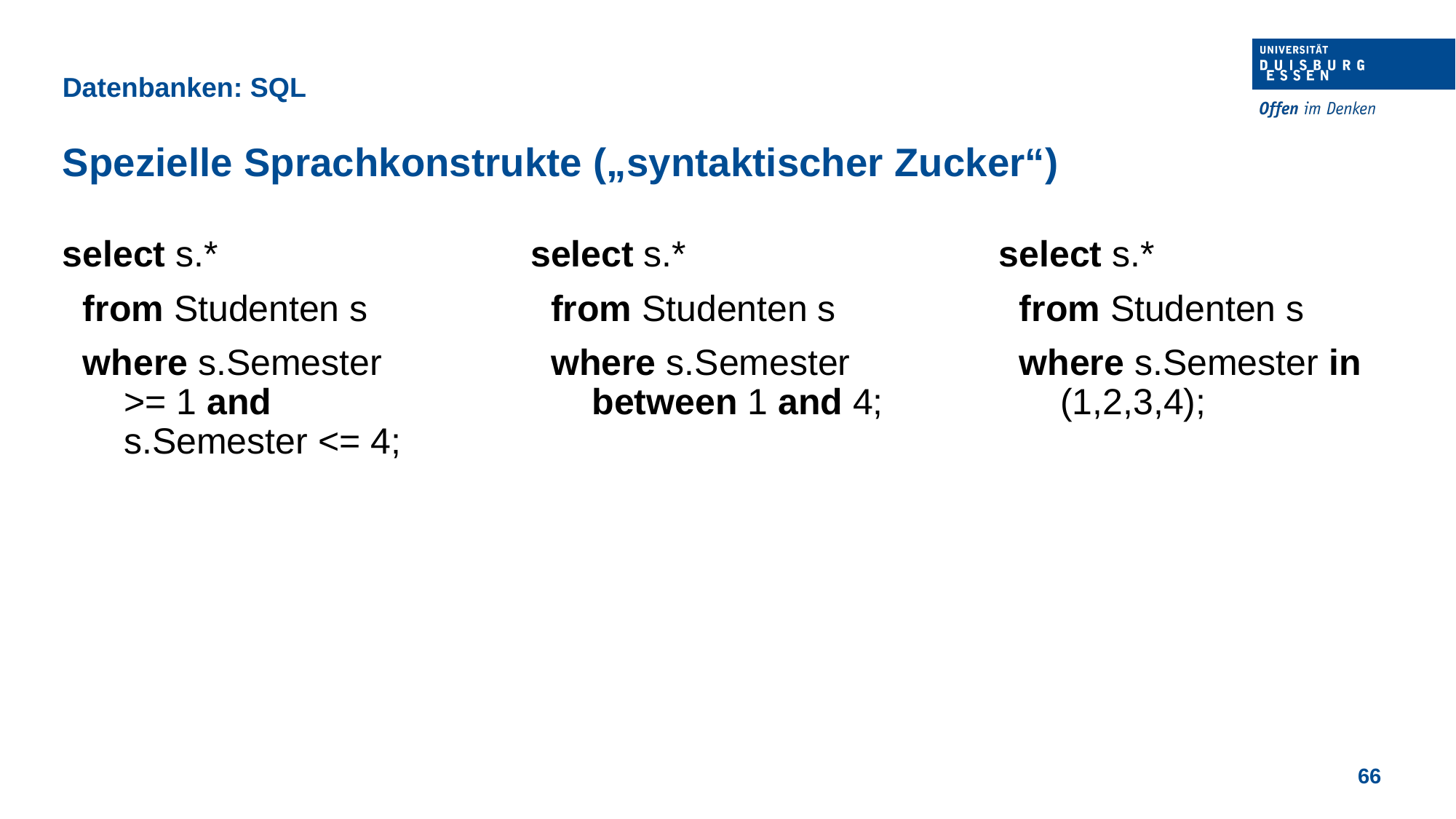

Datenbanken: SQL
Spezielle Sprachkonstrukte („syntaktischer Zucker“)
select s.*
  from Studenten s
  where s.Semester
>= 1 and s.Semester <= 4;

select s.*
  from Studenten s
  where s.Semester between 1 and 4;

select s.*
  from Studenten s
  where s.Semester in (1,2,3,4);
66